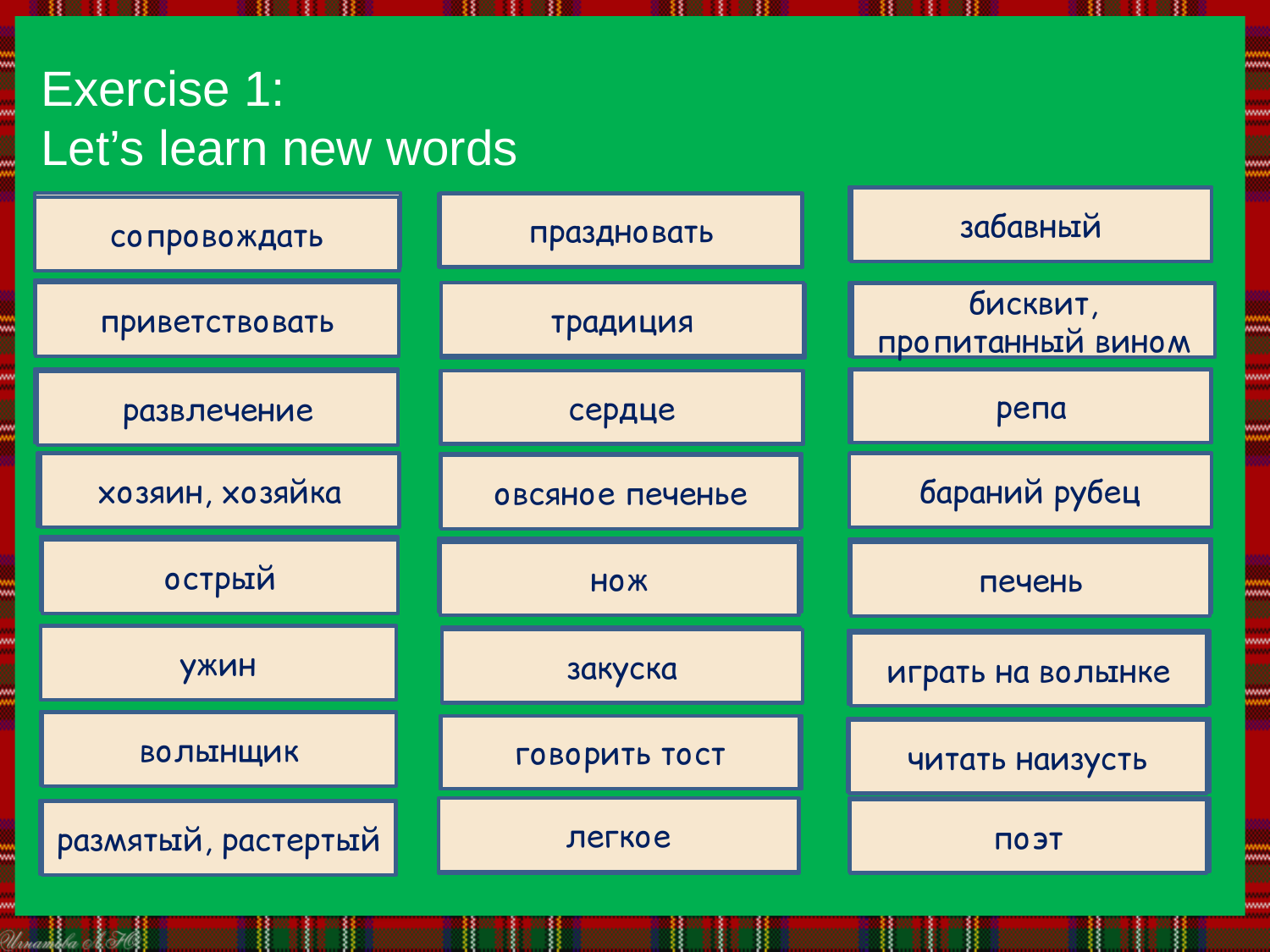

Exercise 1:
Let’s learn new words
entertaining
забавный
accompany
праздновать
celebrate
сопровождать
welcome
традиция
приветствовать
sherry trifle
бисквит, пропитанный вином
tradition
entertainment
turnip
репа
сердце
heart
развлечение
haggis
host
хозяин, хозяйка
бараний рубец
oatcake
овсяное печенье
sharp
knife
liver
острый
нож
печень
supper
ужин
starter
закуска
pipe
играть на волынке
bagpiper
волынщик
toast
говорить тост
recite
читать наизусть
легкое
poet
lung
поэт
mashed
размятый, растертый